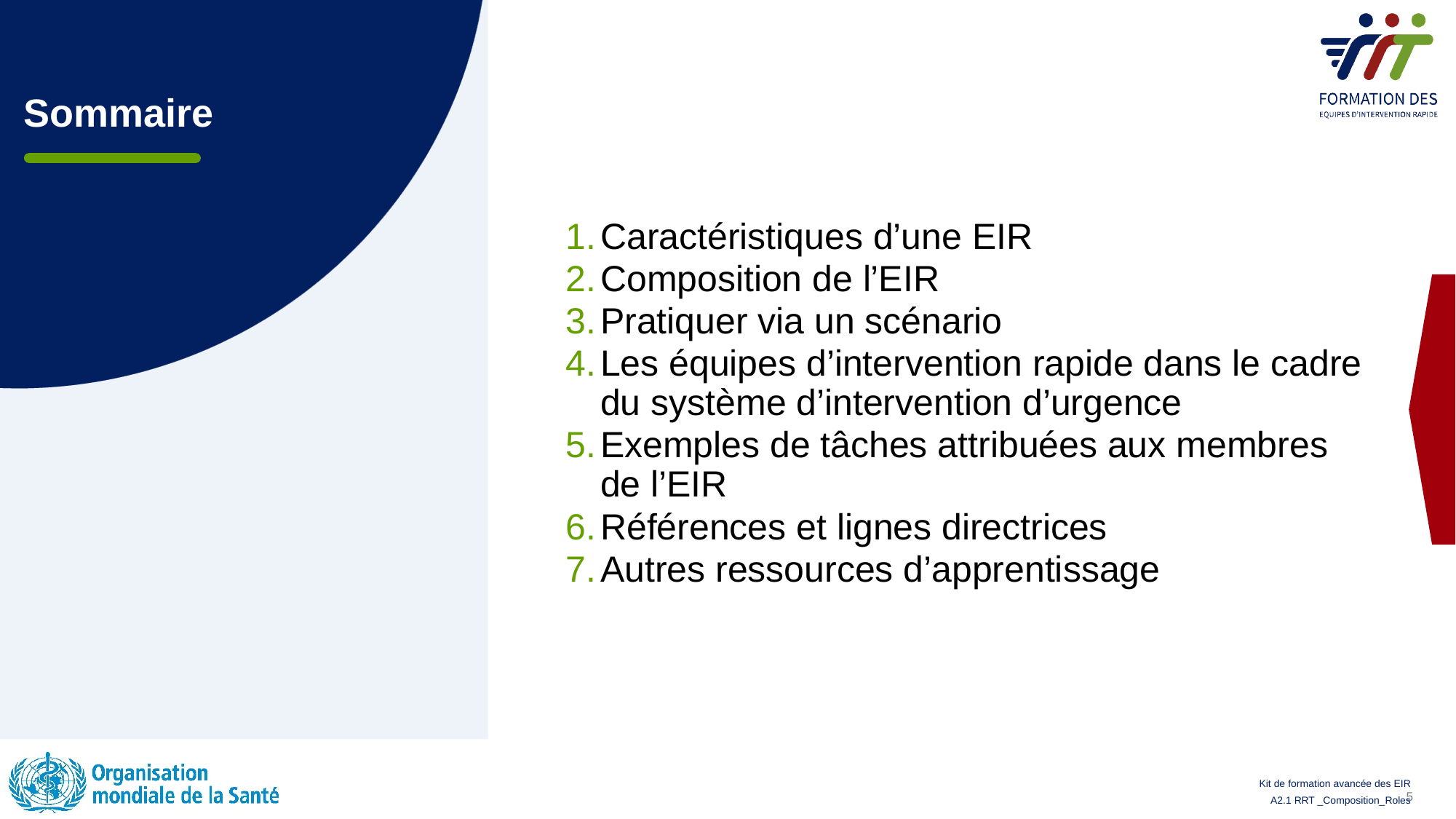

# Sommaire

Caractéristiques d’une EIR
Composition de l’EIR
Pratiquer via un scénario
Les équipes d’intervention rapide dans le cadre du système d’intervention d’urgence
Exemples de tâches attribuées aux membres de l’EIR
Références et lignes directrices
Autres ressources d’apprentissage